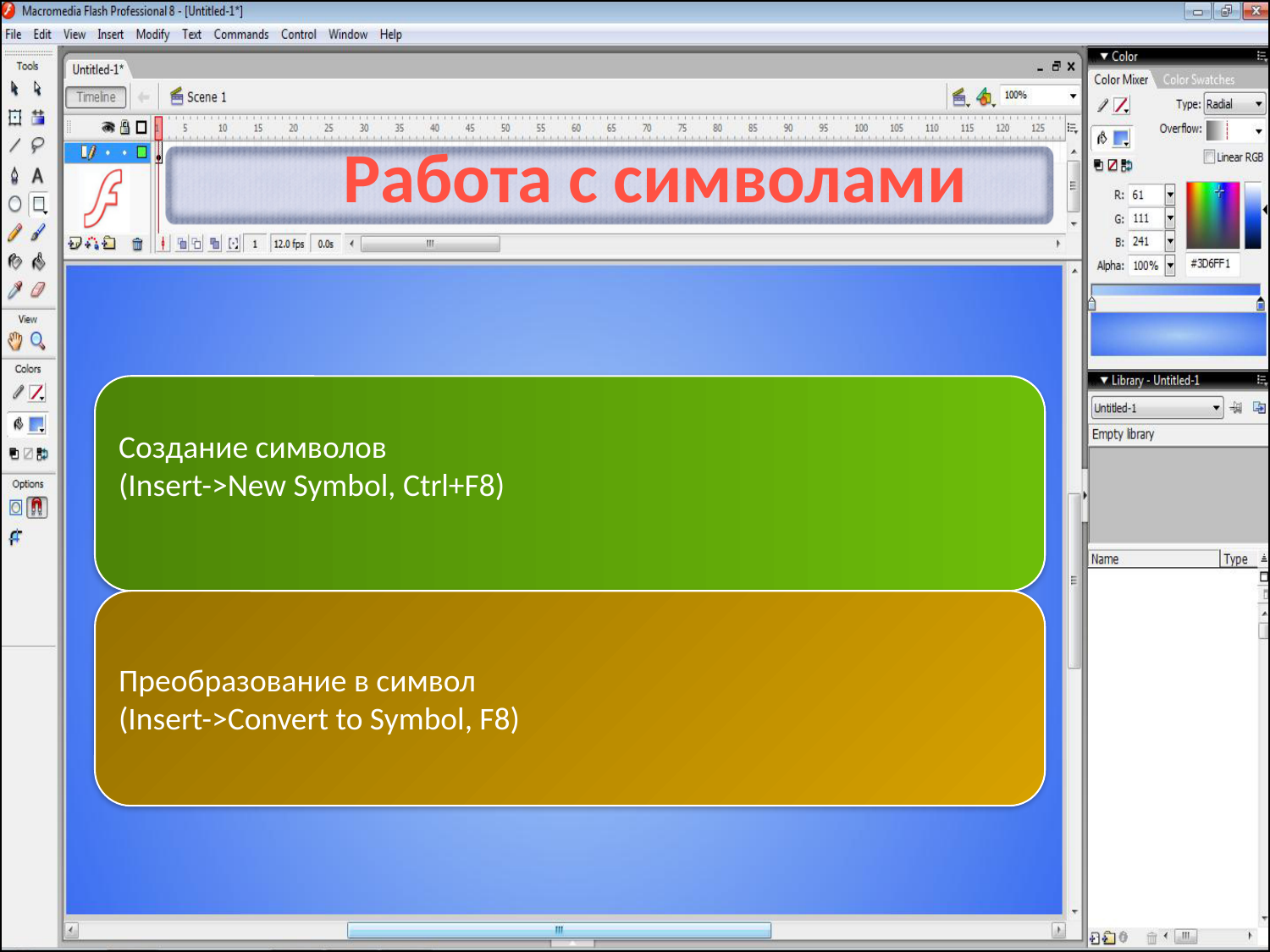

#
Работа с символами
Создание символов
(Insert->New Symbol, Ctrl+F8)
Преобразование в символ
(Insert->Convert to Symbol, F8)